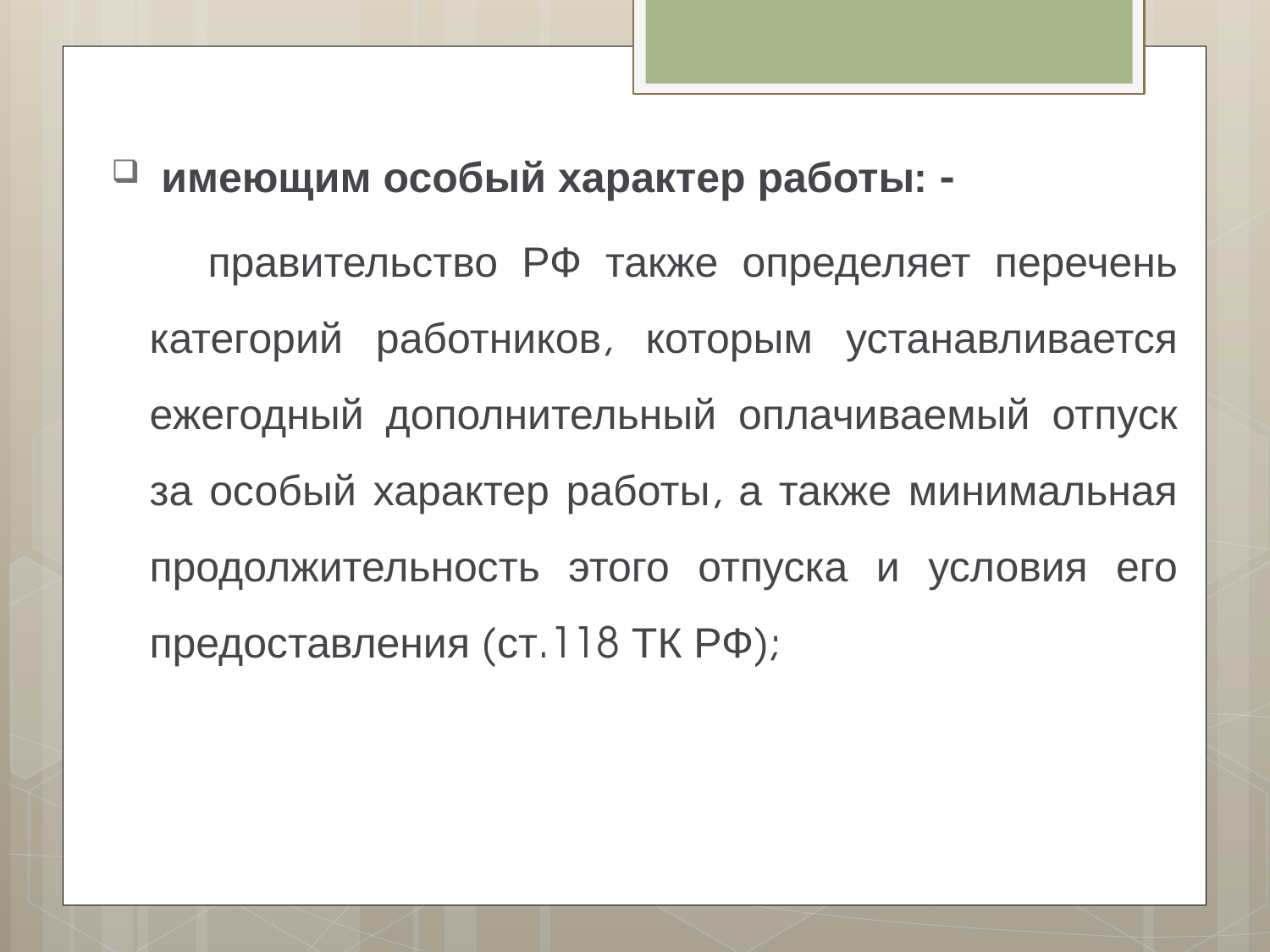

имеющим особый характер работы: -
    правительство РФ также определяет перечень категорий работников, которым устанавливается ежегодный дополнительный оплачиваемый отпуск за особый характер работы, а также минимальная продолжительность этого отпуска и условия его предоставления (ст.118 ТК РФ);